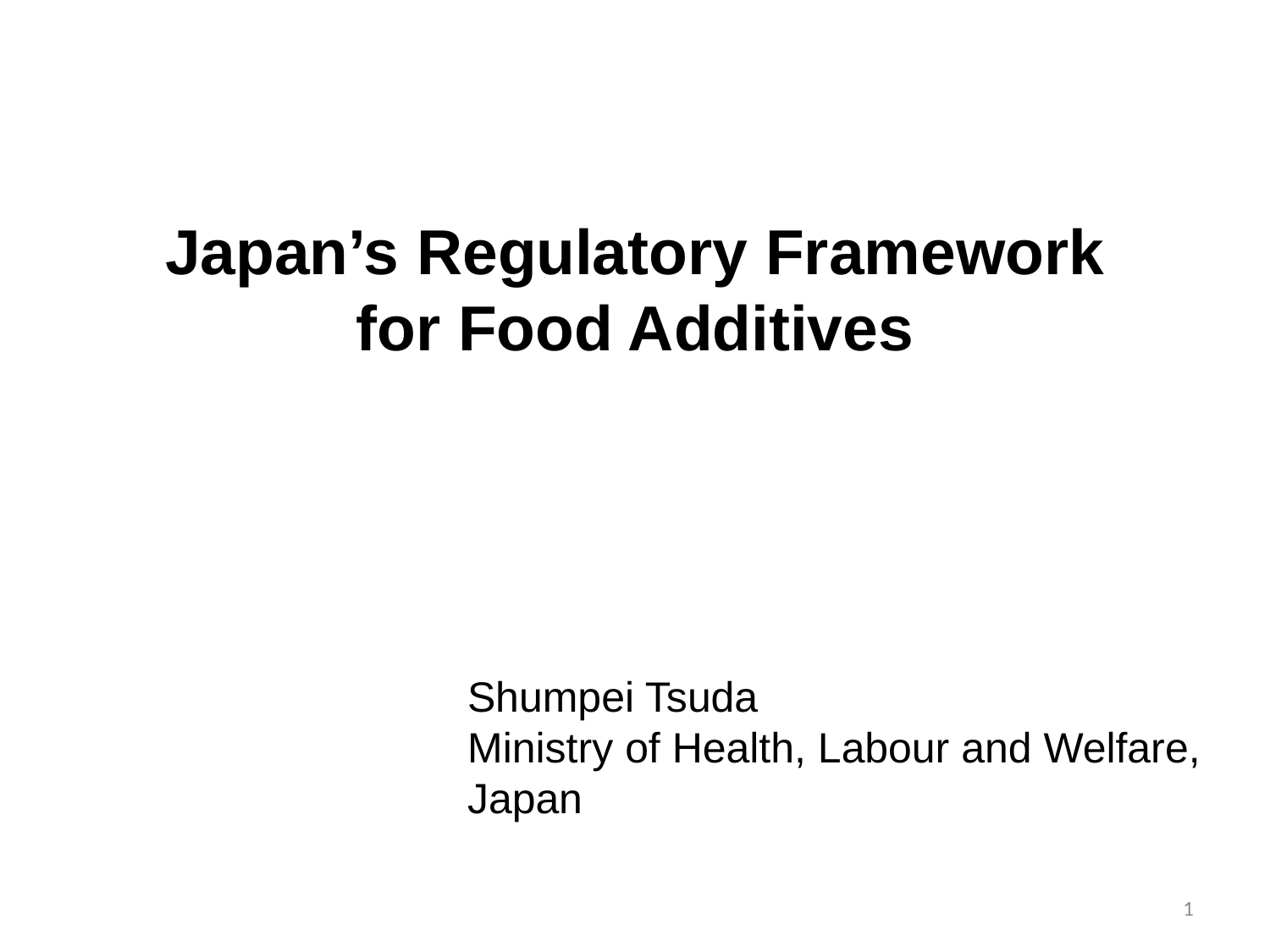

Japan’s Regulatory Framework for Food Additives
Shumpei Tsuda
Ministry of Health, Labour and Welfare,
Japan
1